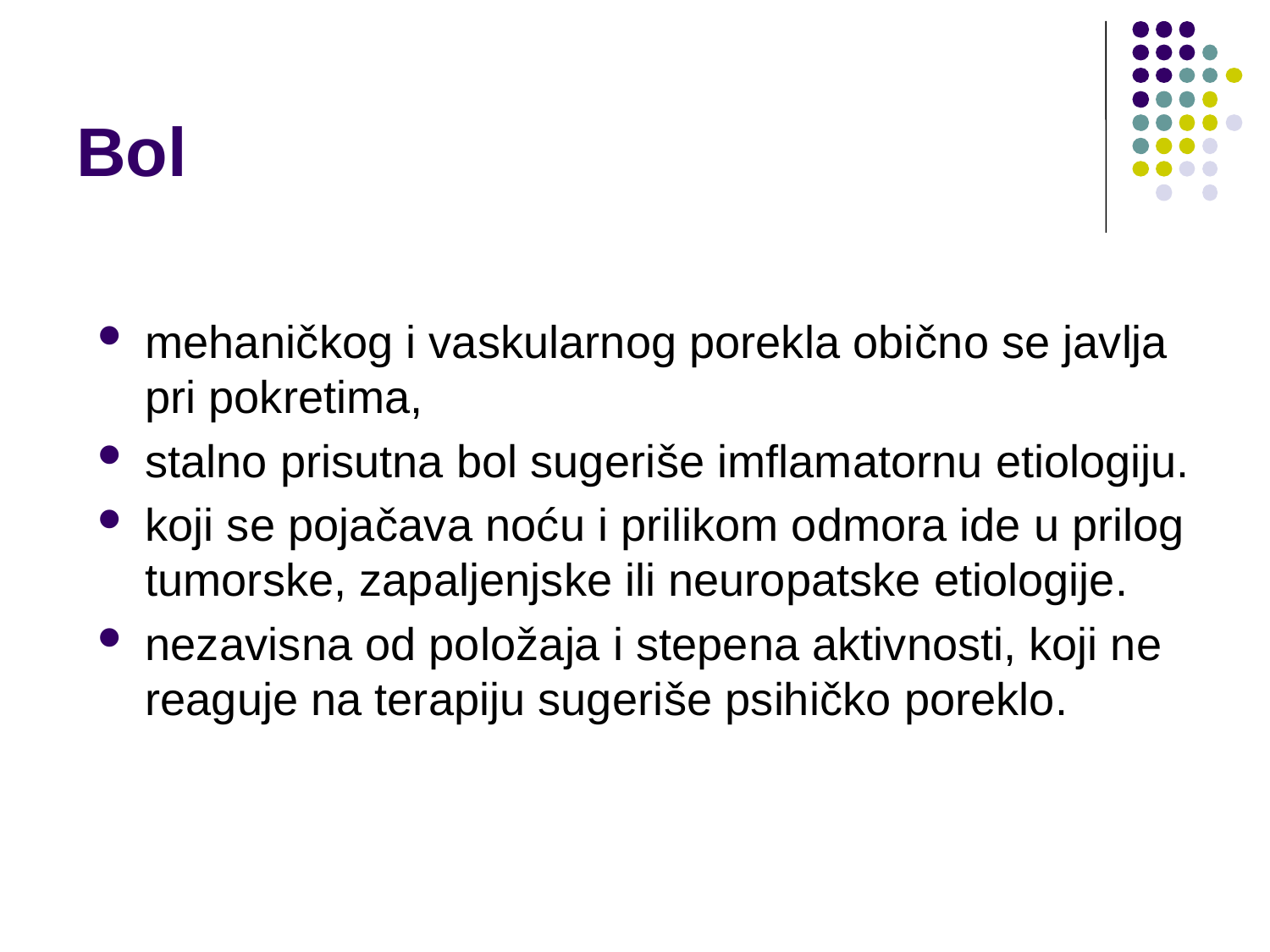

# Bol
mehaničkog i vaskularnog porekla obično se javlja pri pokretima,
stalno prisutna bol sugeriše imflamatornu etiologiju.
koji se pojačava noću i prilikom odmora ide u prilog tumorske, zapaljenjske ili neuropatske etiologije.
nezavisna od položaja i stepena aktivnosti, koji ne reaguje na terapiju sugeriše psihičko poreklo.